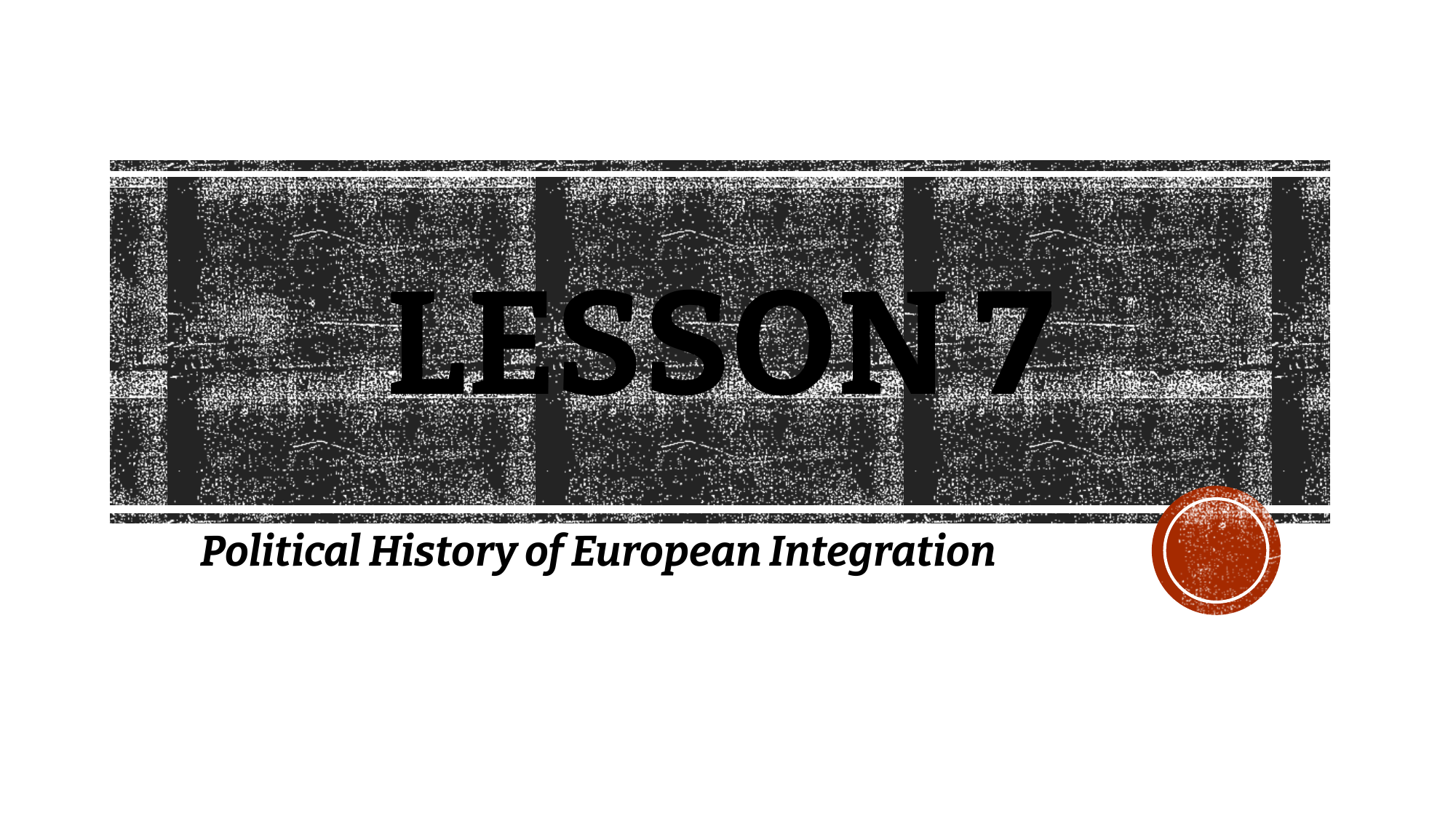

# LESSON 7
Political History of European Integration